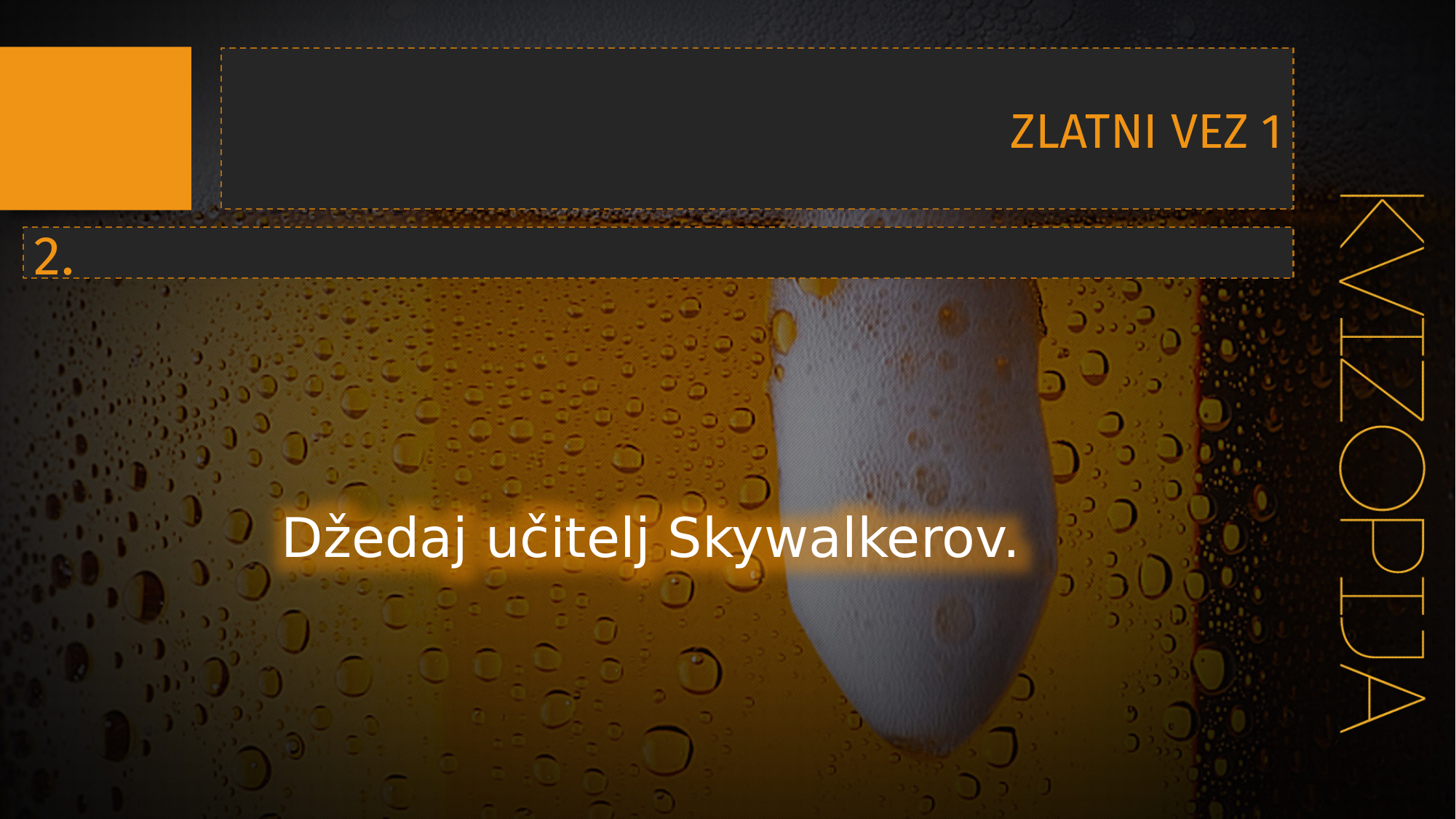

ZLATNI VEZ 1
2.
Džedaj učitelj Skywalkerov.